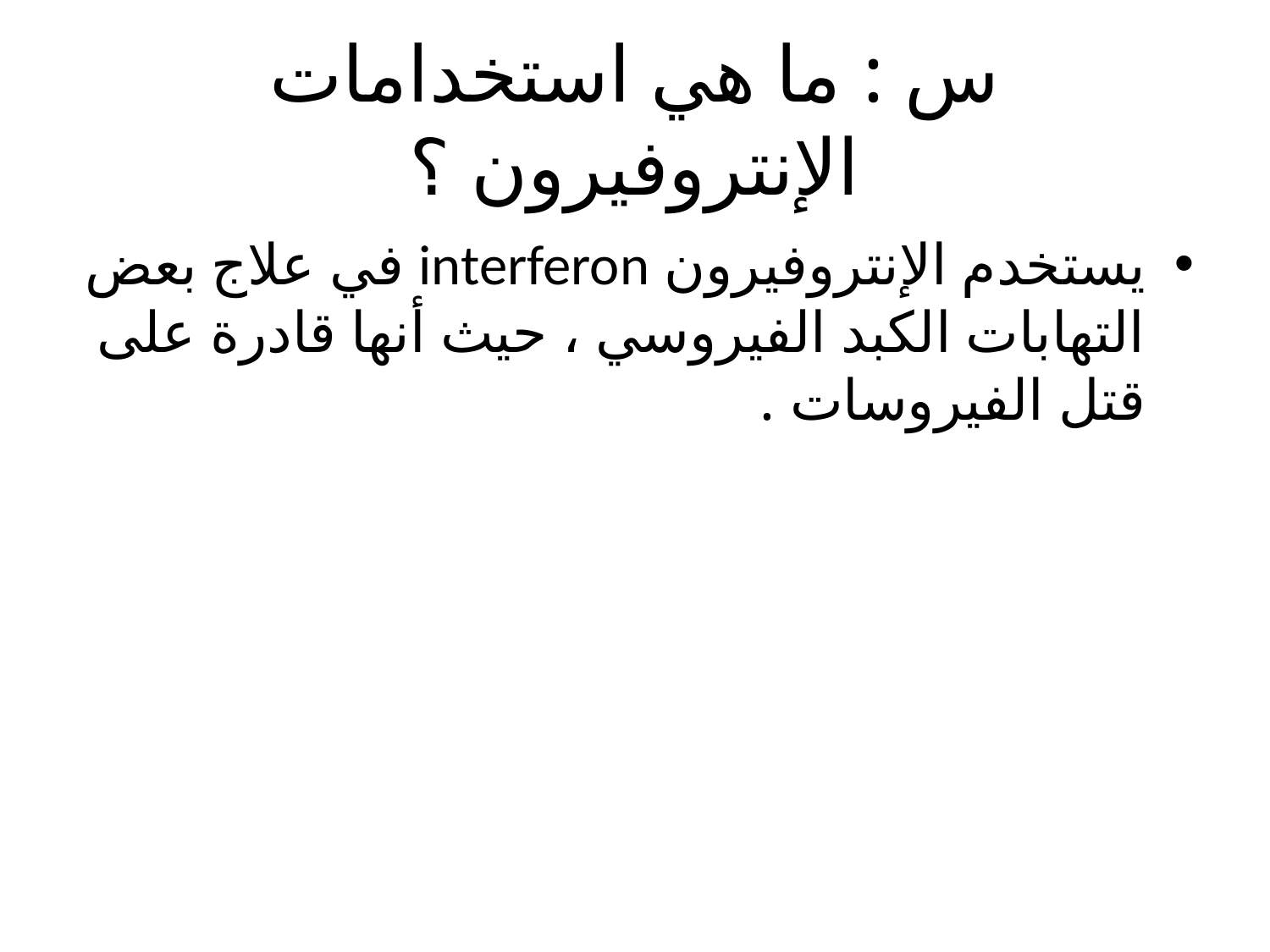

# س : ما هي استخدامات الإنتروفيرون ؟
يستخدم الإنتروفيرون interferon في علاج بعض التهابات الكبد الفيروسي ، حيث أنها قادرة على قتل الفيروسات .